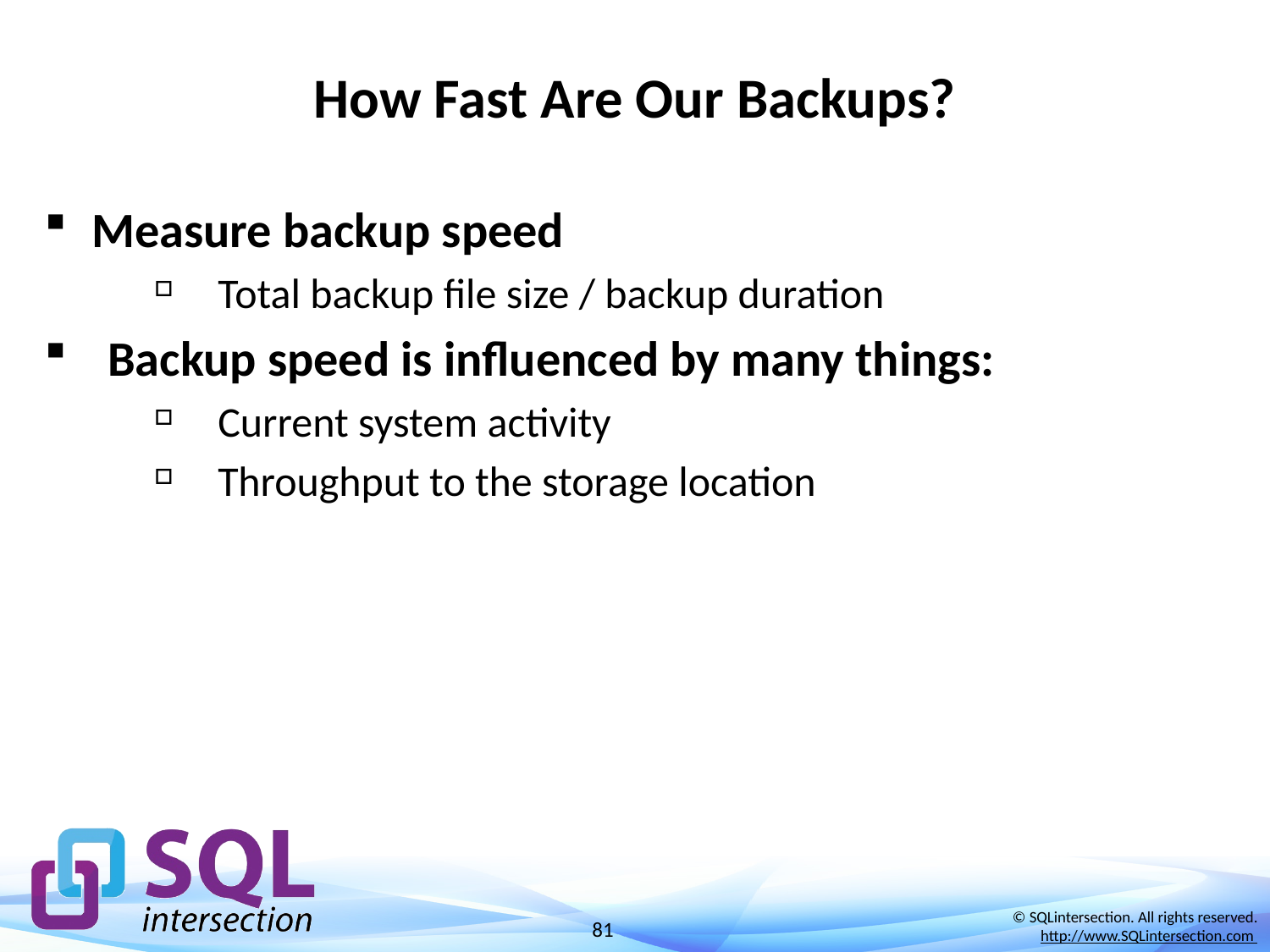

# How Fast Are Our Backups?
Measure backup speed
Total backup file size / backup duration
Backup speed is influenced by many things:
Current system activity
Throughput to the storage location